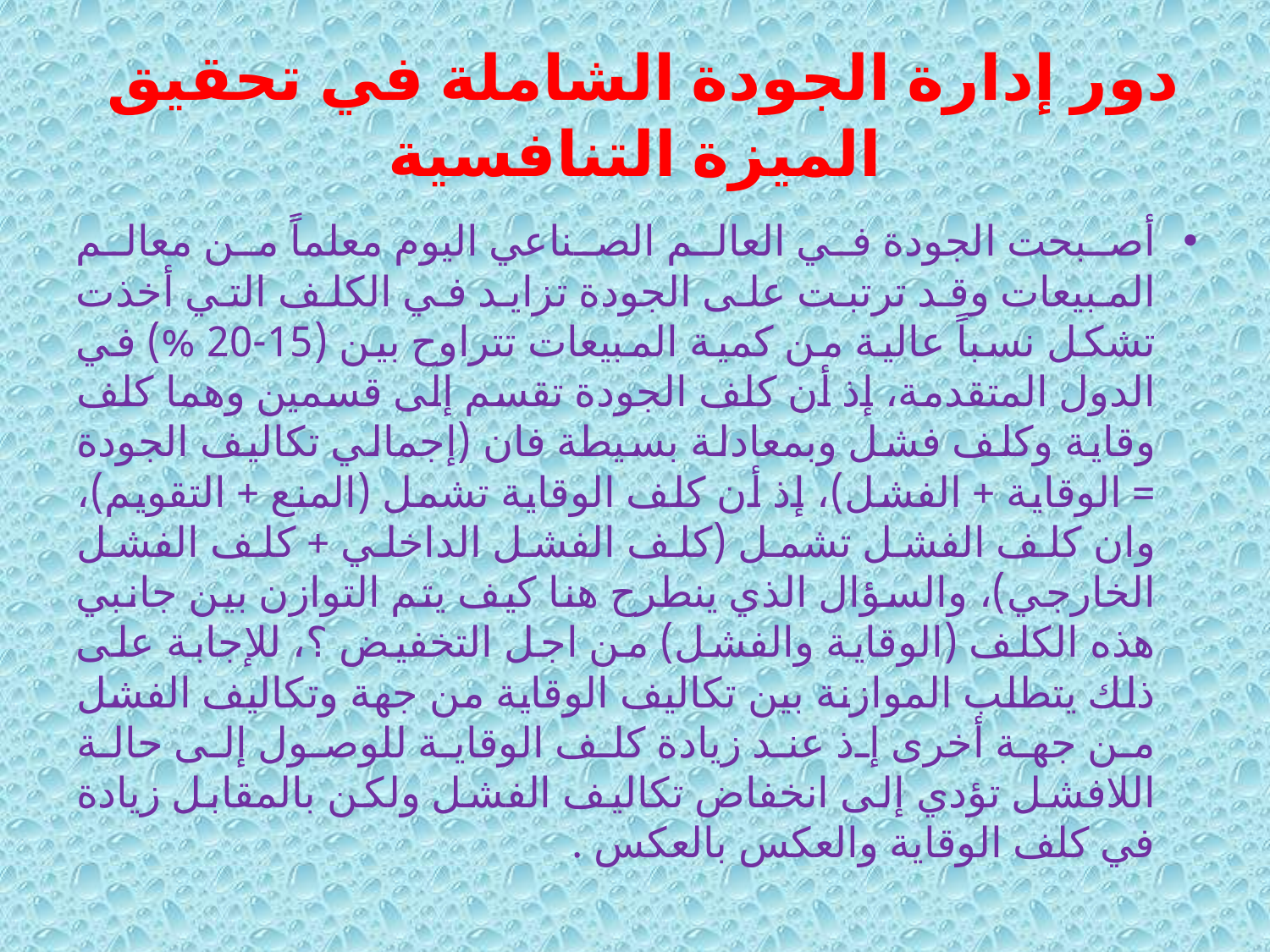

# دور إدارة الجودة الشاملة في تحقيق الميزة التنافسية
أصبحت الجودة في العالم الصناعي اليوم معلماً من معالم المبيعات وقد ترتبت على الجودة تزايد في الكلف التي أخذت تشكل نسباً عالية من كمية المبيعات تتراوح بين (15-20 %) في الدول المتقدمة، إذ أن كلف الجودة تقسم إلى قسمين وهما كلف وقاية وكلف فشل وبمعادلة بسيطة فان (إجمالي تكاليف الجودة = الوقاية + الفشل)، إذ أن كلف الوقاية تشمل (المنع + التقويم)، وان كلف الفشل تشمل (كلف الفشل الداخلي + كلف الفشل الخارجي)، والسؤال الذي ينطرح هنا كيف يتم التوازن بين جانبي هذه الكلف (الوقاية والفشل) من اجل التخفيض ؟، للإجابة على ذلك يتطلب الموازنة بين تكاليف الوقاية من جهة وتكاليف الفشل من جهة أخرى إذ عند زيادة كلف الوقاية للوصول إلى حالة اللافشل تؤدي إلى انخفاض تكاليف الفشل ولكن بالمقابل زيادة في كلف الوقاية والعكس بالعكس .